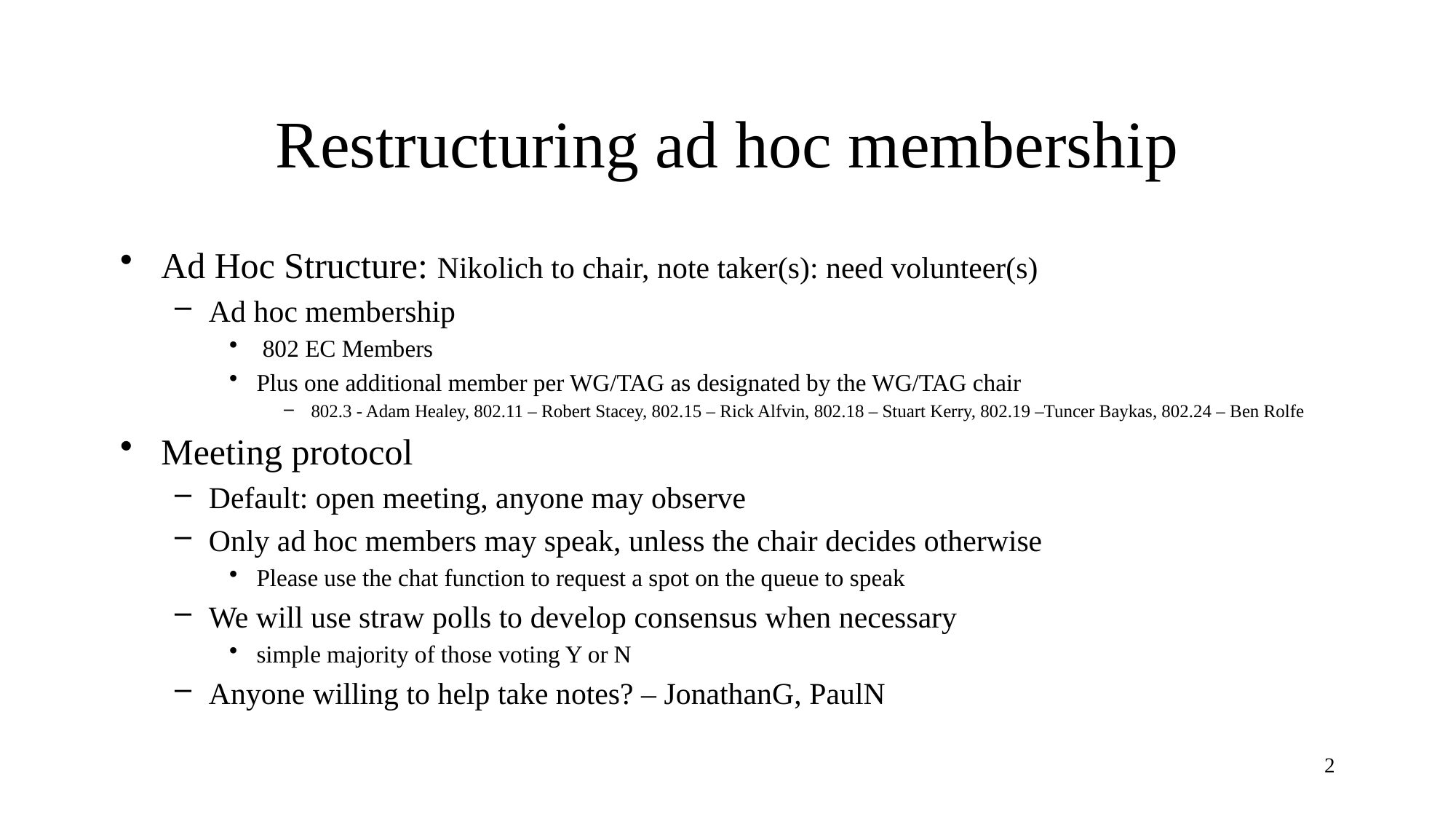

# Restructuring ad hoc membership
Ad Hoc Structure: Nikolich to chair, note taker(s): need volunteer(s)
Ad hoc membership
 802 EC Members
Plus one additional member per WG/TAG as designated by the WG/TAG chair
802.3 - Adam Healey, 802.11 – Robert Stacey, 802.15 – Rick Alfvin, 802.18 – Stuart Kerry, 802.19 –Tuncer Baykas, 802.24 – Ben Rolfe
Meeting protocol
Default: open meeting, anyone may observe
Only ad hoc members may speak, unless the chair decides otherwise
Please use the chat function to request a spot on the queue to speak
We will use straw polls to develop consensus when necessary
simple majority of those voting Y or N
Anyone willing to help take notes? – JonathanG, PaulN
2